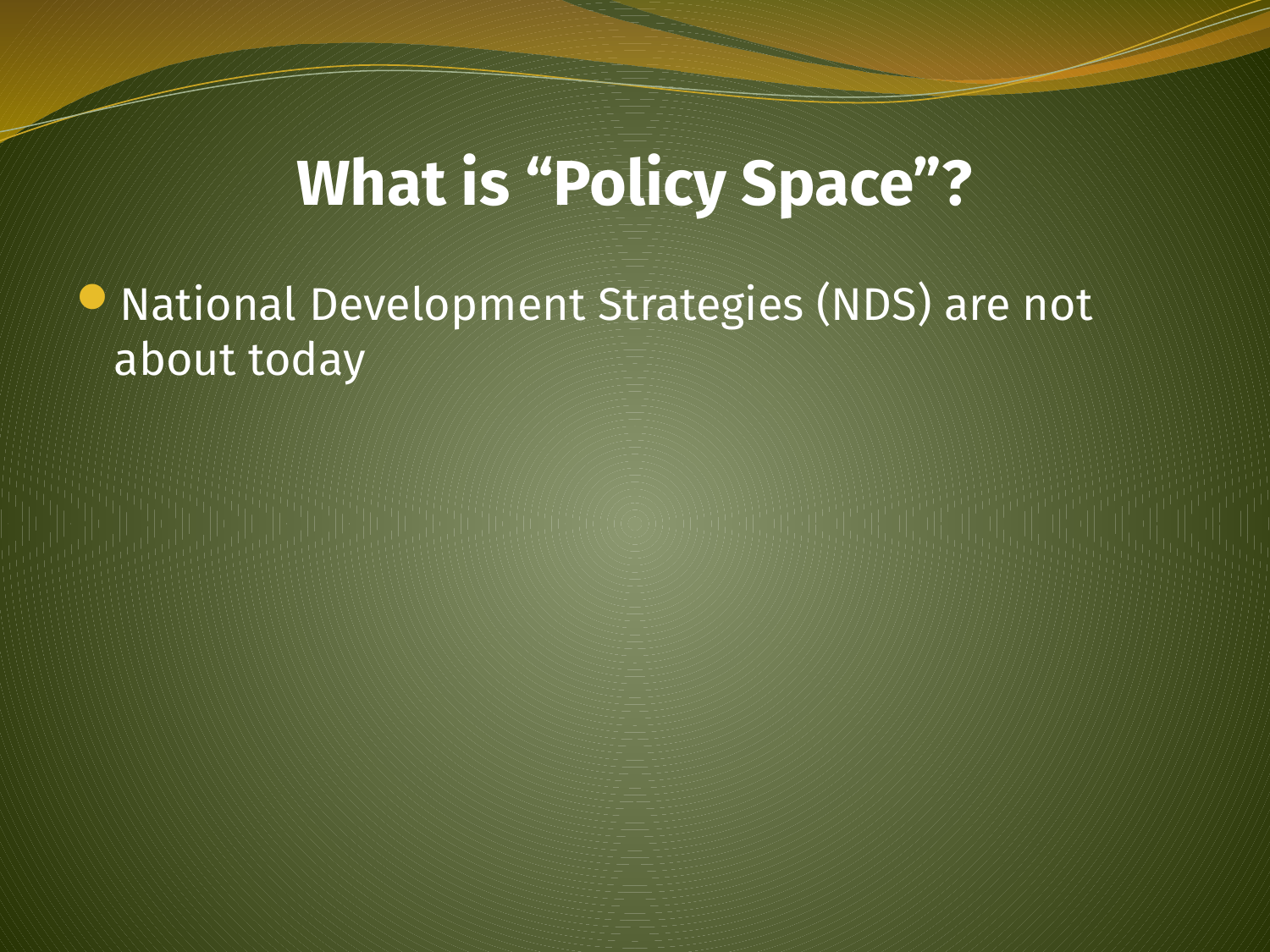

# What is “Policy Space”?
National Development Strategies (NDS) are not about today